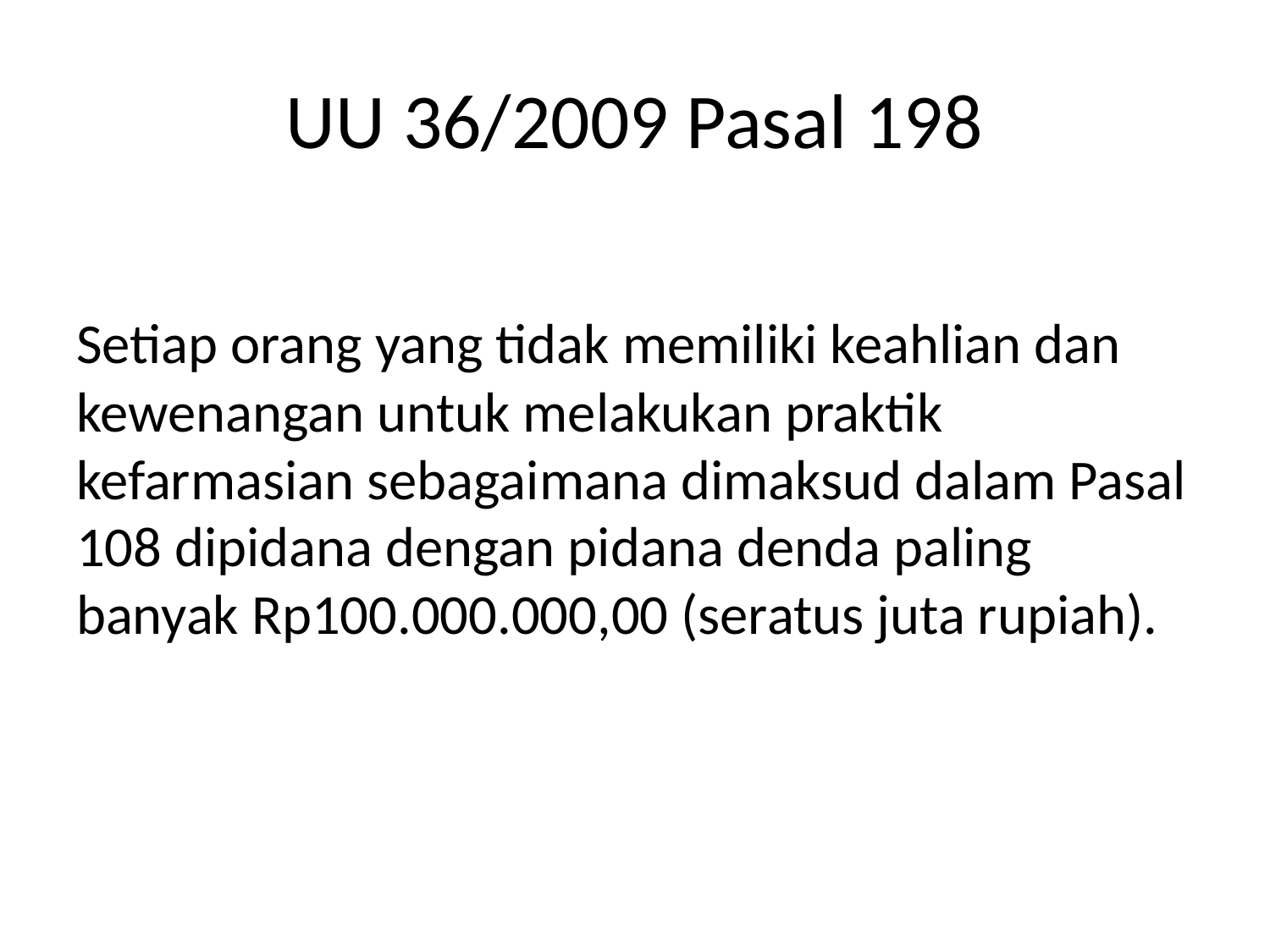

# UU 36/2009 Pasal 198

Setiap orang yang tidak memiliki keahlian dan kewenangan untuk melakukan praktik kefarmasian sebagaimana dimaksud dalam Pasal 108 dipidana dengan pidana denda paling banyak Rp100.000.000,00 (seratus juta rupiah).